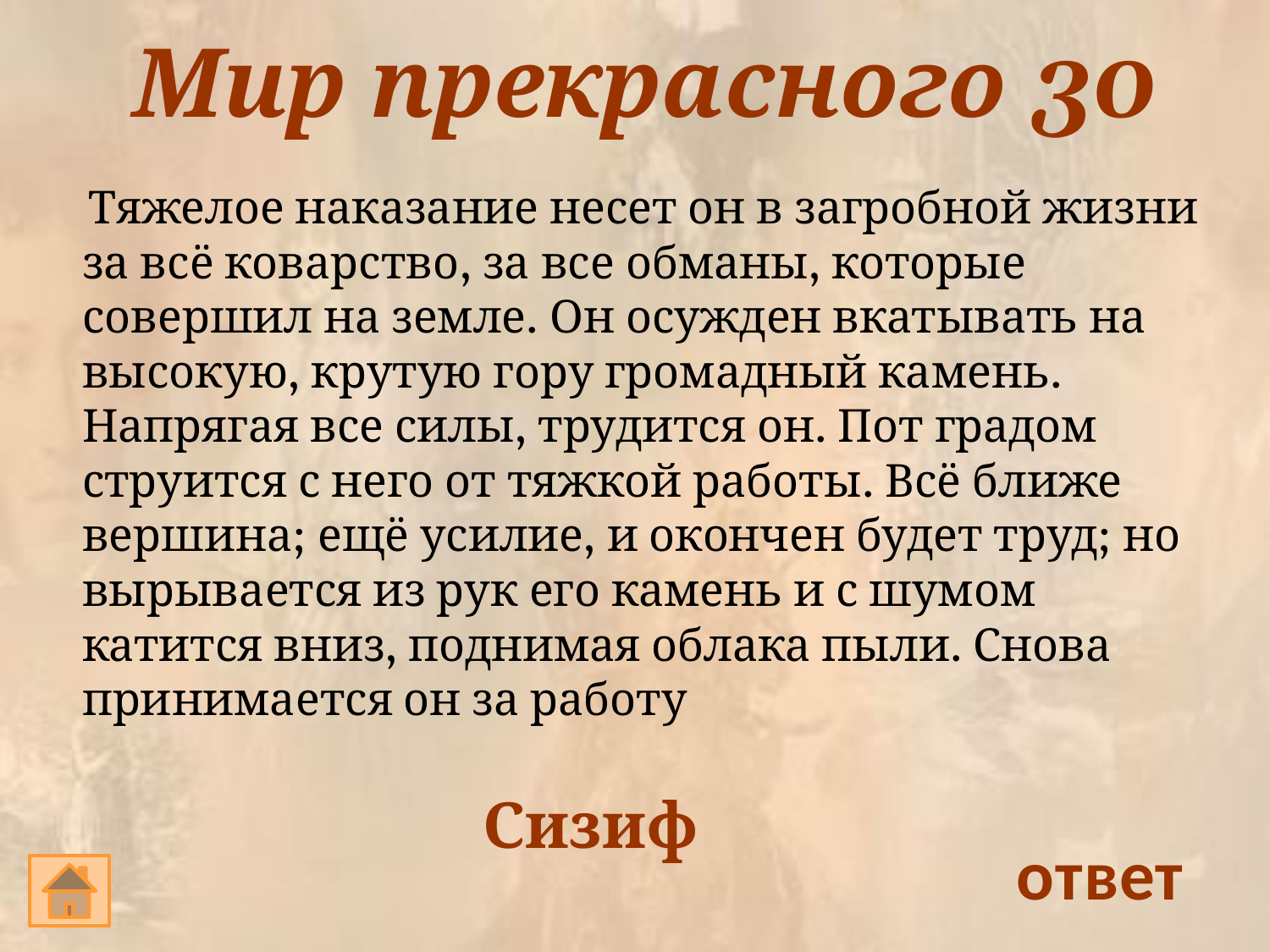

# Мир прекрасного 30
 Тяжелое наказание несет он в загробной жизни за всё коварство, за все обманы, которые совершил на земле. Он осужден вкатывать на высокую, крутую гору громадный камень. Напрягая все силы, трудится он. Пот градом струится с него от тяжкой работы. Всё ближе вершина; ещё усилие, и окончен будет труд; но вырывается из рук его камень и с шумом катится вниз, поднимая облака пыли. Снова принимается он за работу
Сизиф
ответ